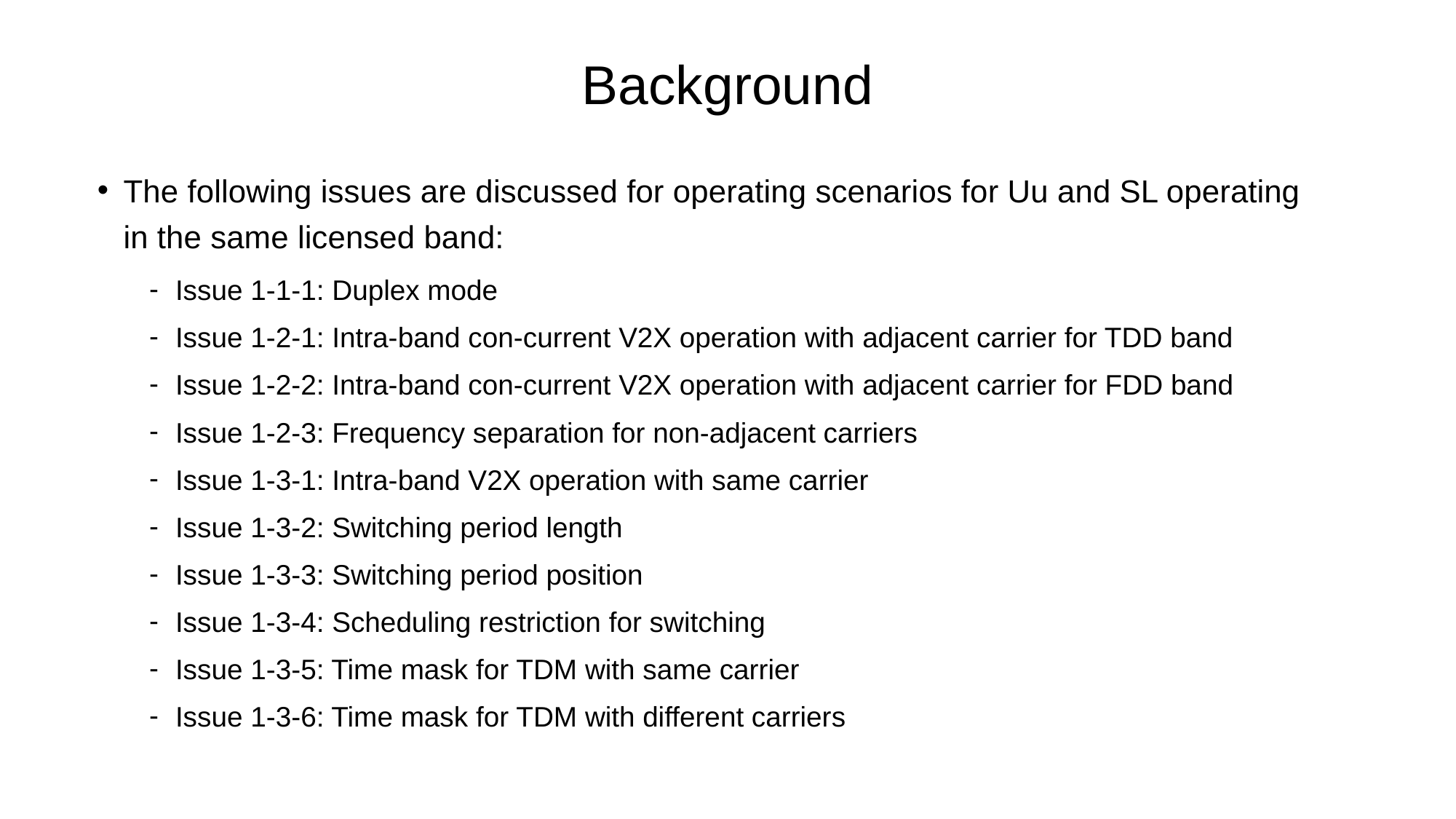

# Background
The following issues are discussed for operating scenarios for Uu and SL operating in the same licensed band:
Issue 1-1-1: Duplex mode
Issue 1-2-1: Intra-band con-current V2X operation with adjacent carrier for TDD band
Issue 1-2-2: Intra-band con-current V2X operation with adjacent carrier for FDD band
Issue 1-2-3: Frequency separation for non-adjacent carriers
Issue 1-3-1: Intra-band V2X operation with same carrier
Issue 1-3-2: Switching period length
Issue 1-3-3: Switching period position
Issue 1-3-4: Scheduling restriction for switching
Issue 1-3-5: Time mask for TDM with same carrier
Issue 1-3-6: Time mask for TDM with different carriers